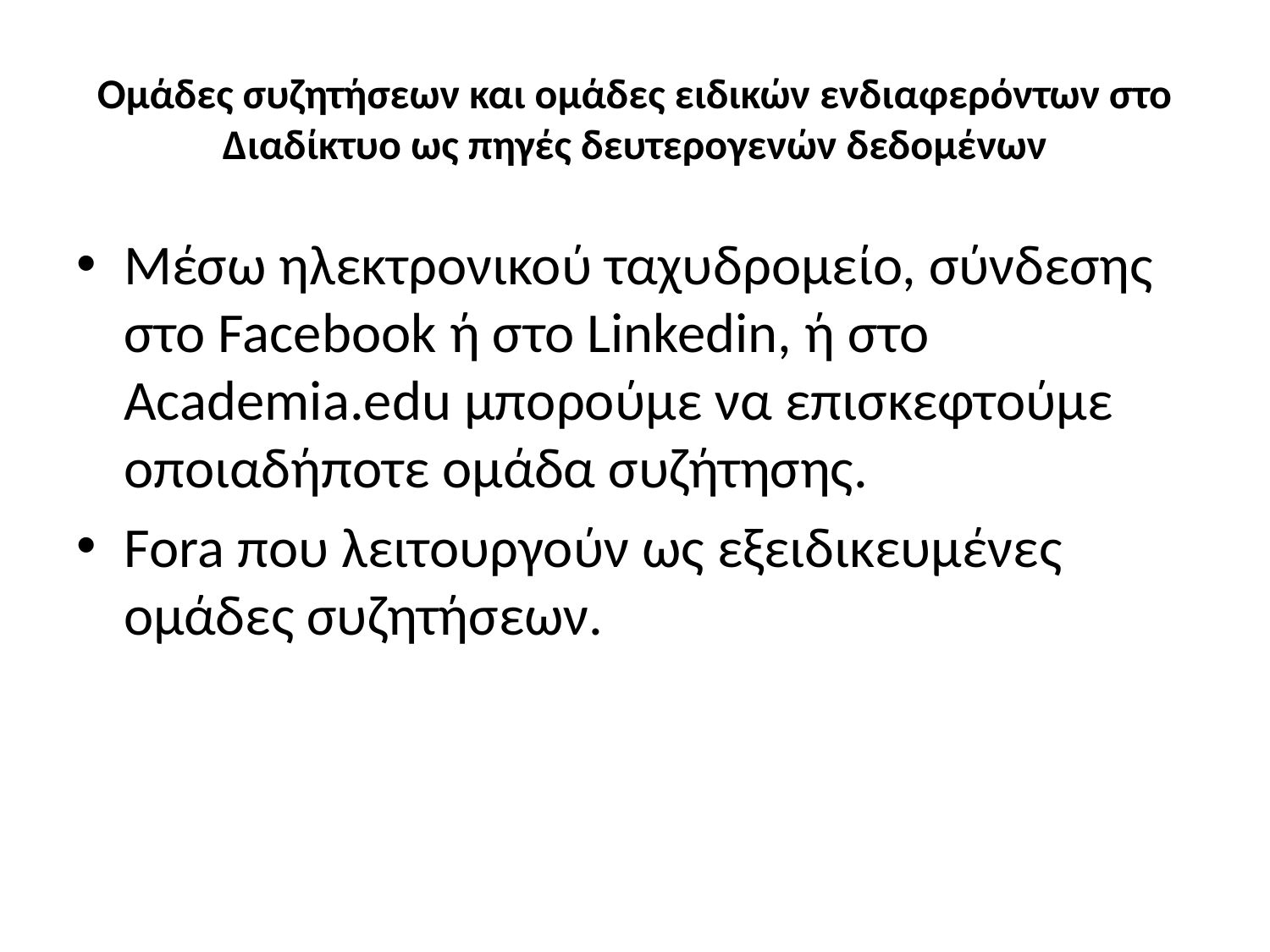

# Ομάδες συζητήσεων και ομάδες ειδικών ενδιαφερόντων στο Διαδίκτυο ως πηγές δευτερογενών δεδομένων
Μέσω ηλεκτρονικού ταχυδρομείο, σύνδεσης στο Facebook ή στο Linkedin, ή στο Academia.edu μπορούμε να επισκεφτούμε οποιαδήποτε ομάδα συζήτησης.
Fora που λειτουργούν ως εξειδικευμένες ομάδες συζητήσεων.